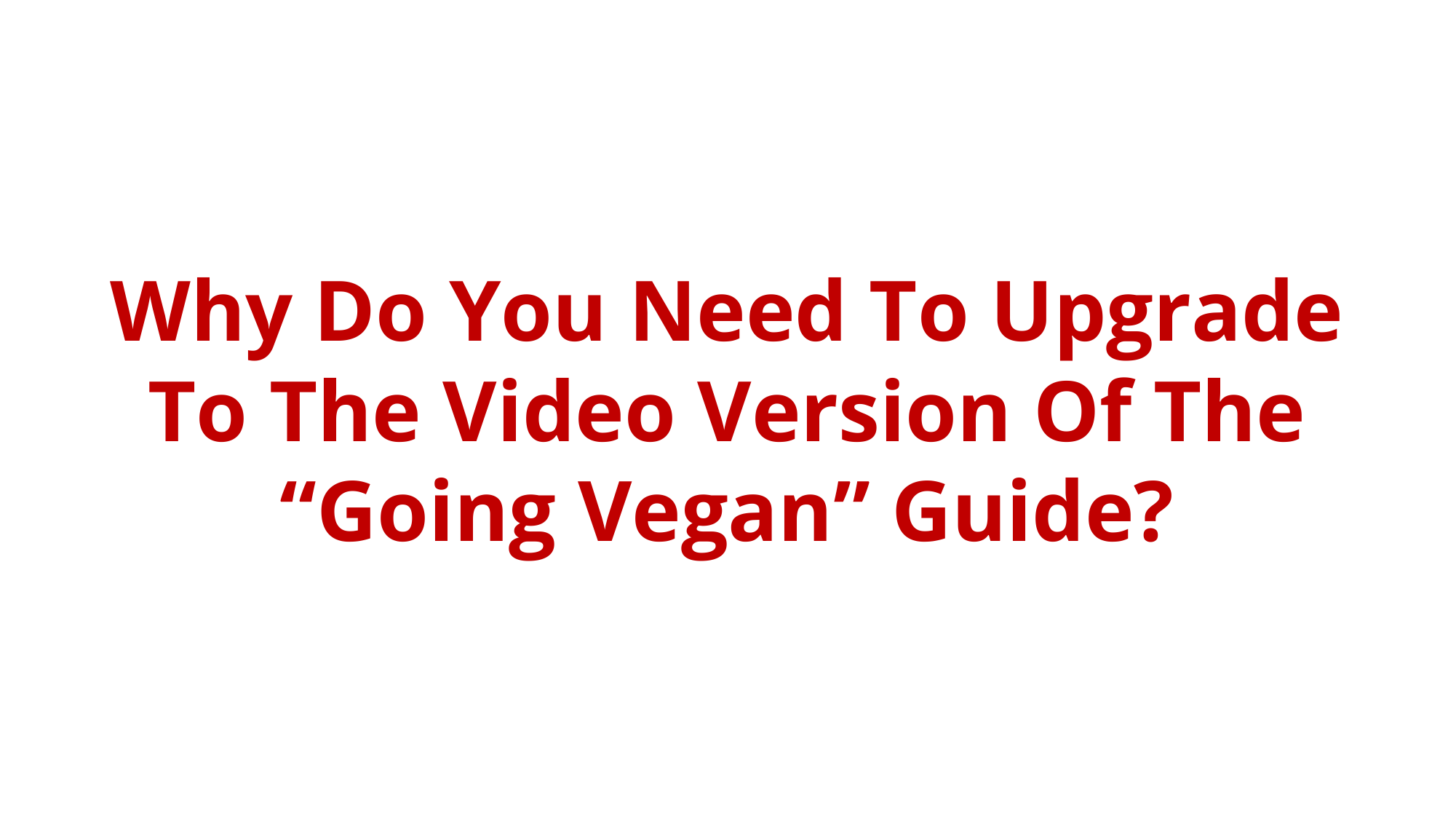

Why Do You Need To Upgrade To The Video Version Of The “Going Vegan” Guide?